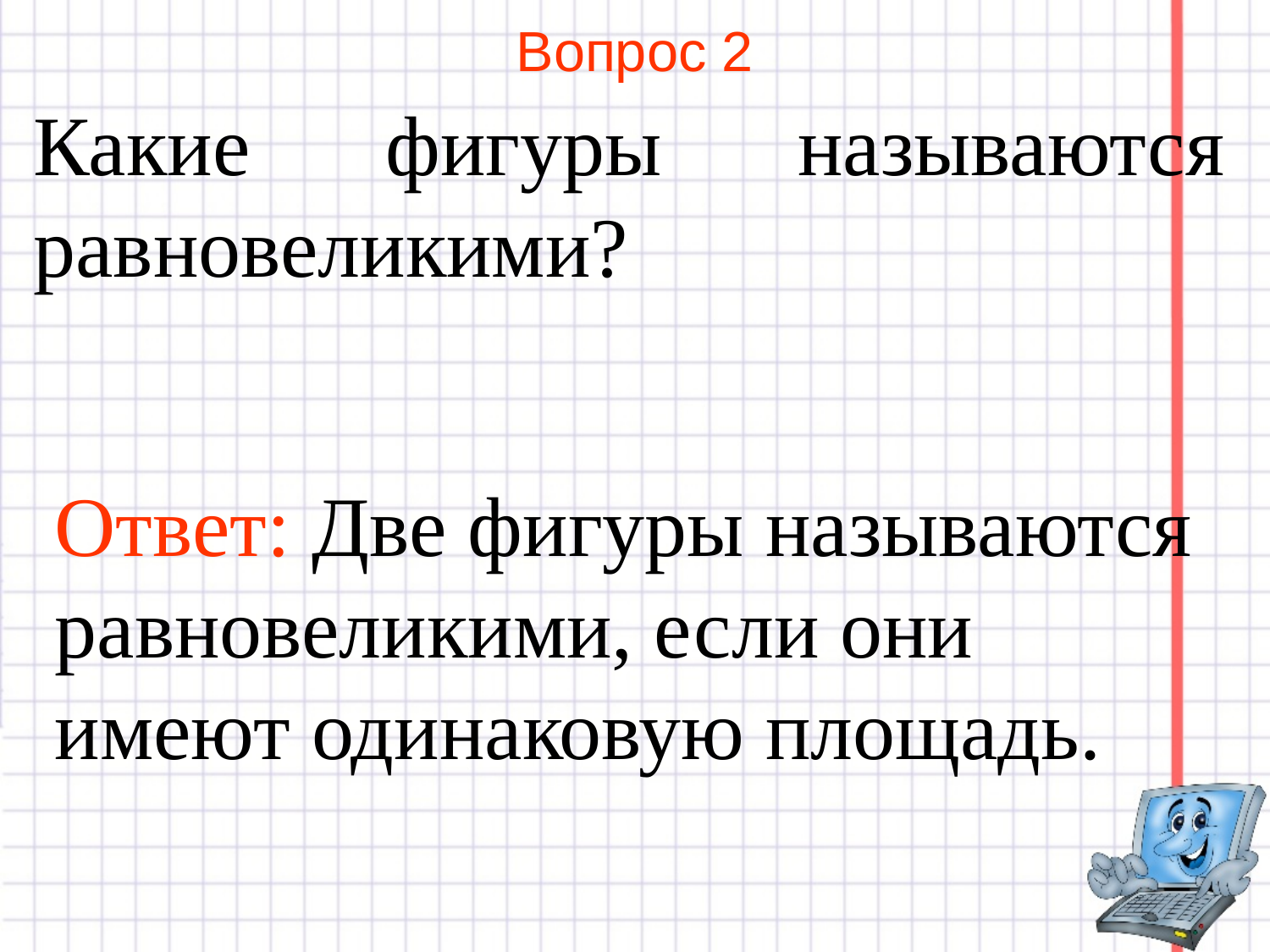

# Вопрос 2
Какие фигуры называются равновеликими?
Ответ: Две фигуры называются равновеликими, если они имеют одинаковую площадь.